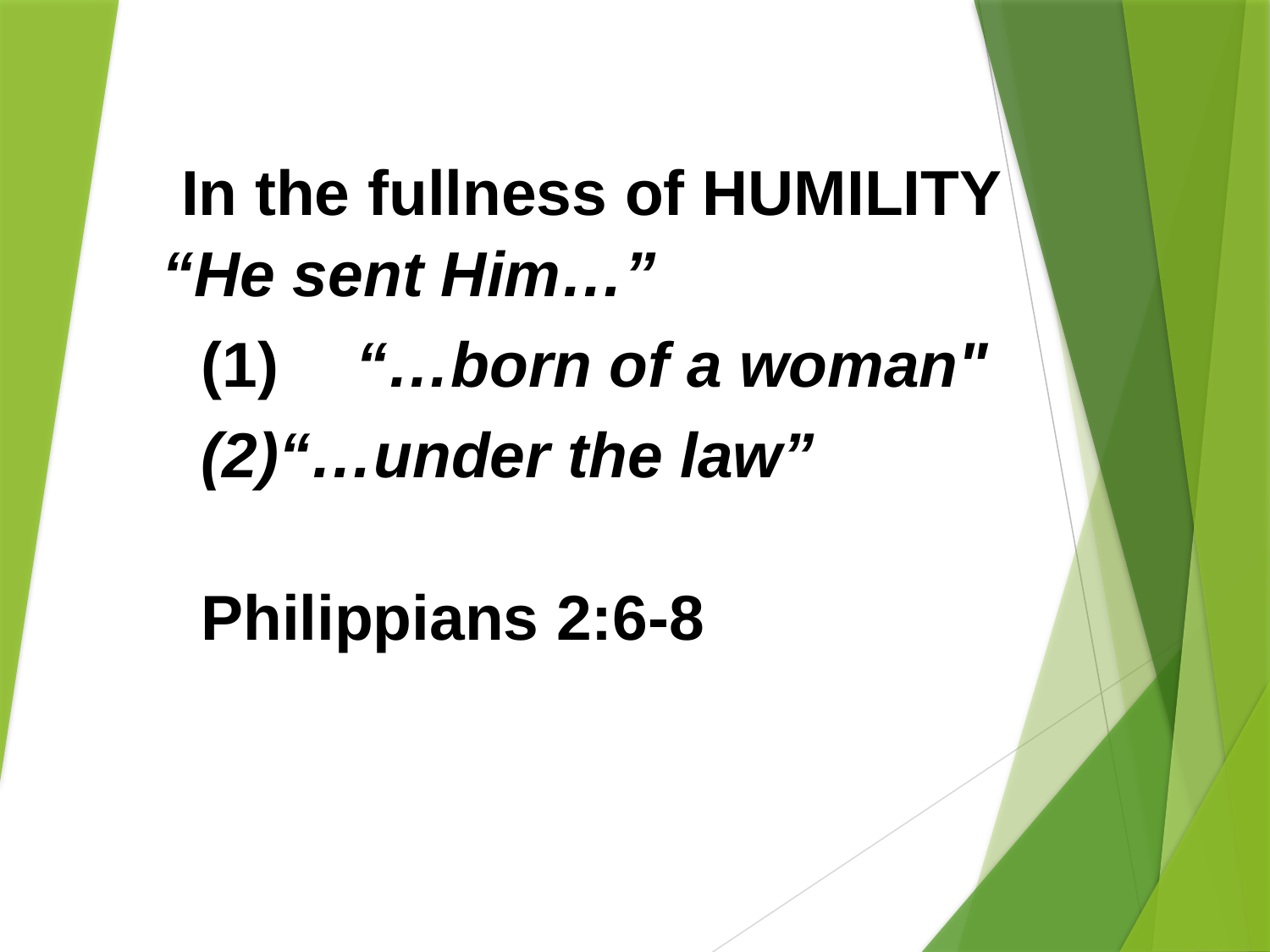

In the fullness of HUMILITY “He sent Him…”
(1)	“…born of a woman"
“…under the law”

Philippians 2:6-8